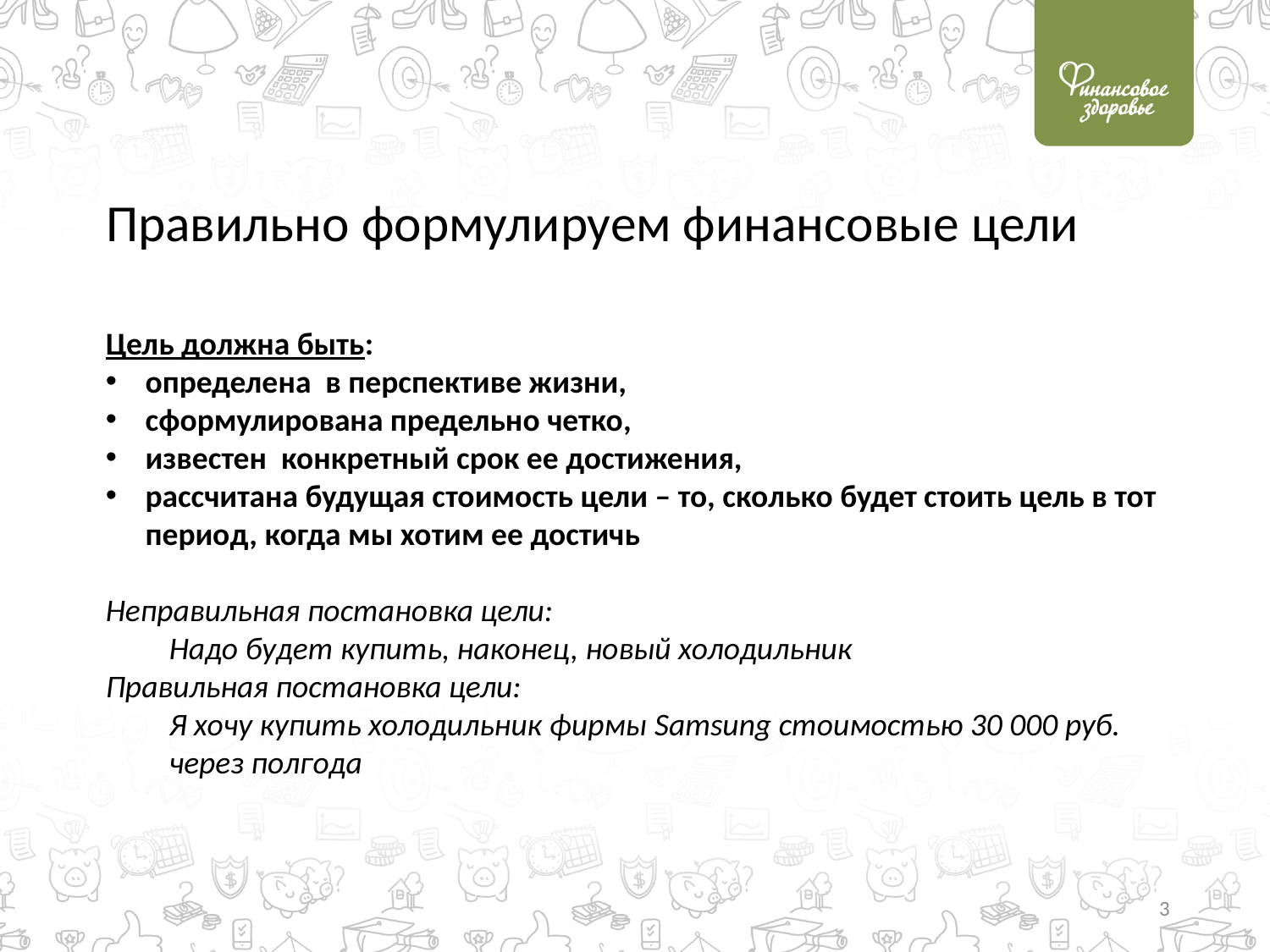

# Правильно формулируем финансовые цели
Цель должна быть:
определена  в перспективе жизни,
сформулирована предельно четко,
известен  конкретный срок ее достижения,
рассчитана будущая стоимость цели – то, сколько будет стоить цель в тот период, когда мы хотим ее достичь

Неправильная постановка цели:
Надо будет купить, наконец, новый холодильник
Правильная постановка цели:
Я хочу купить холодильник фирмы Samsung стоимостью 30 000 руб. через полгода
3